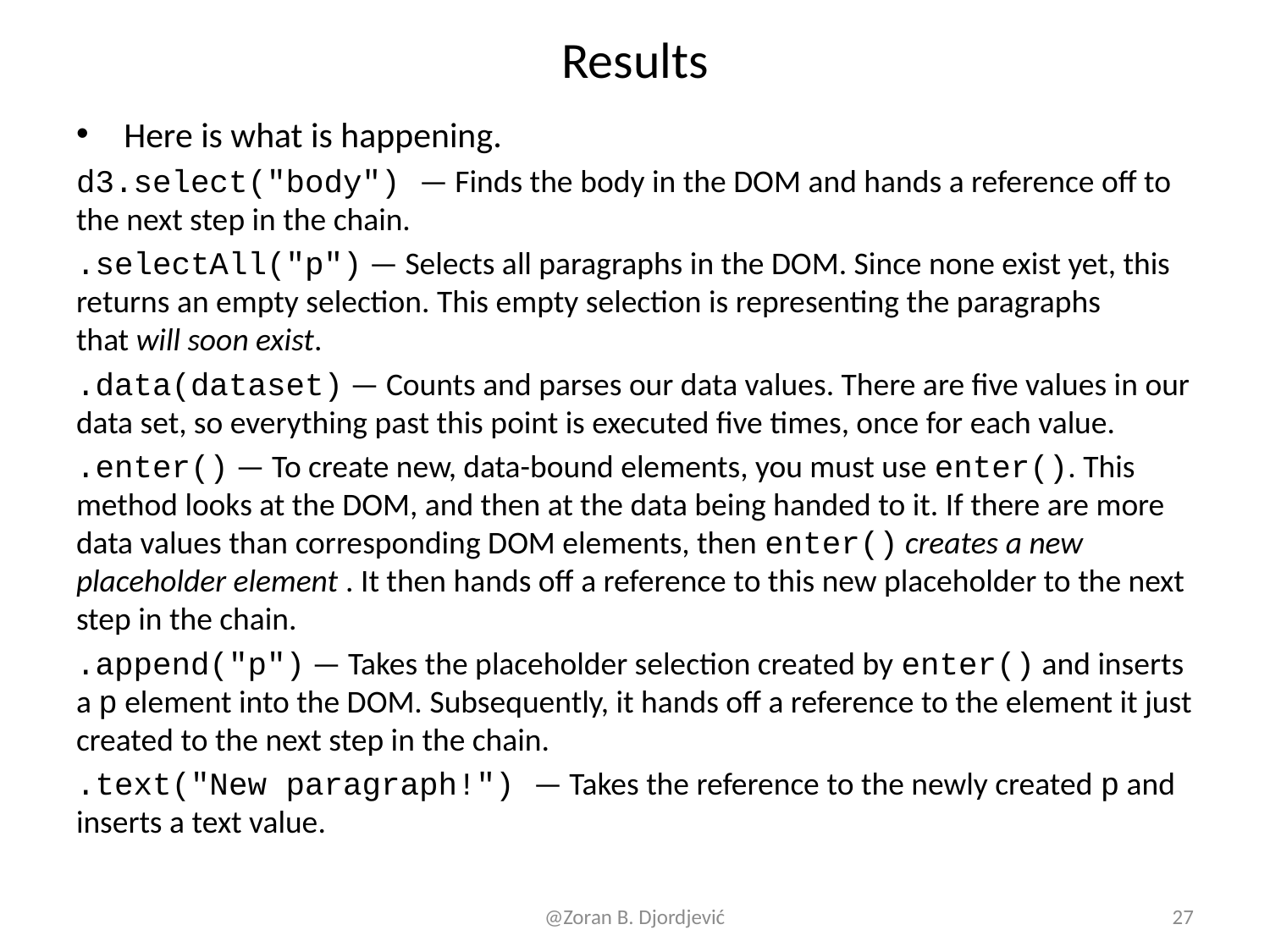

# Results
Here is what is happening.
d3.select("body") — Finds the body in the DOM and hands a reference off to the next step in the chain.
.selectAll("p") — Selects all paragraphs in the DOM. Since none exist yet, this returns an empty selection. This empty selection is representing the paragraphs that will soon exist.
.data(dataset) — Counts and parses our data values. There are five values in our data set, so everything past this point is executed five times, once for each value.
.enter() — To create new, data-bound elements, you must use enter(). This method looks at the DOM, and then at the data being handed to it. If there are more data values than corresponding DOM elements, then enter() creates a new placeholder element . It then hands off a reference to this new placeholder to the next step in the chain.
.append("p") — Takes the placeholder selection created by enter() and inserts a p element into the DOM. Subsequently, it hands off a reference to the element it just created to the next step in the chain.
.text("New paragraph!") — Takes the reference to the newly created p and inserts a text value.

@Zoran B. Djordjević
27